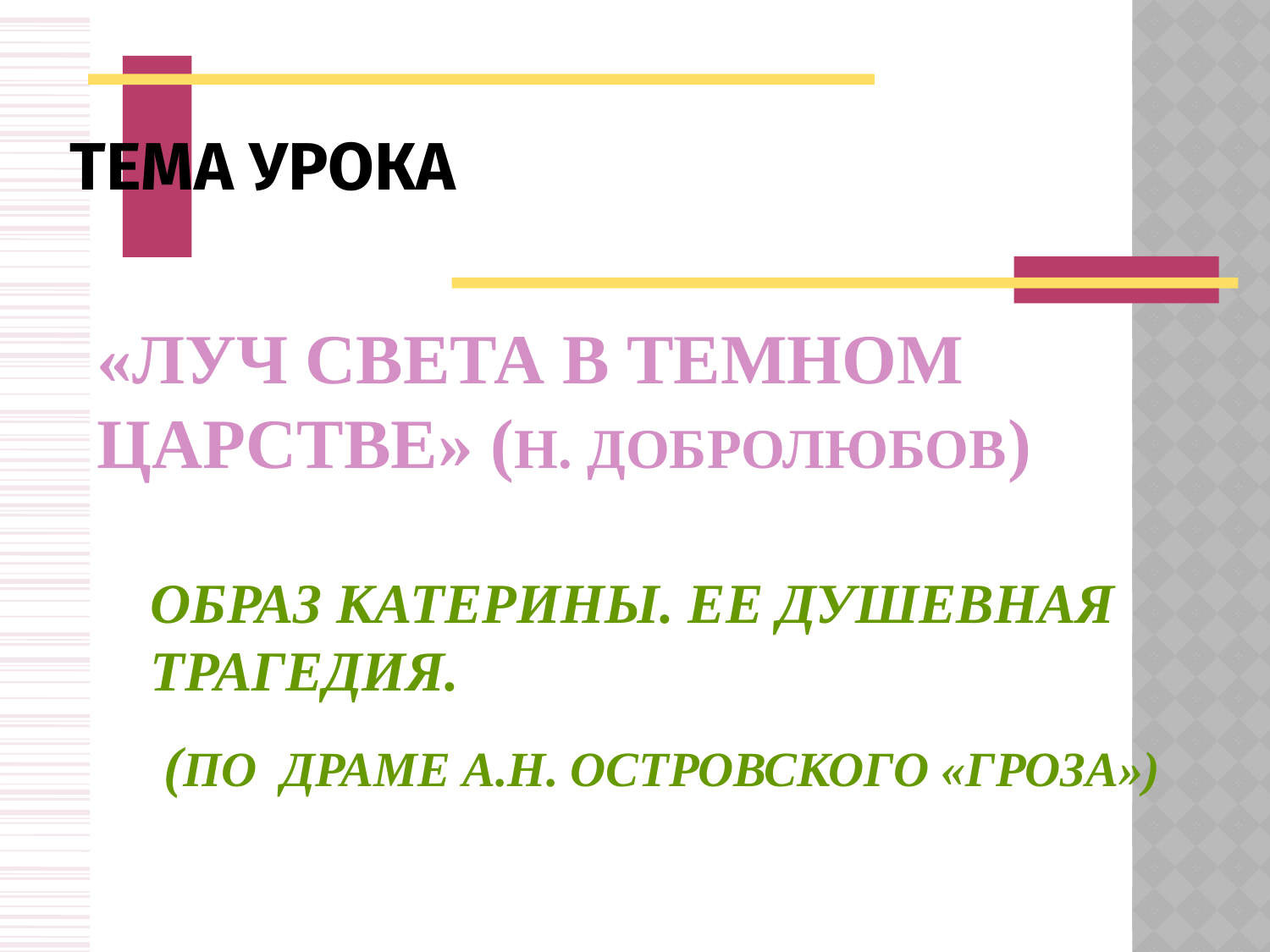

# ТЕМА УРОКА
«ЛУЧ СВЕТА В ТЕМНОМ ЦАРСТВЕ» (Н. ДОБРОЛЮБОВ)
ОБРАЗ КАТЕРИНЫ. ЕЕ ДУШЕВНАЯ ТРАГЕДИЯ.
 (ПО  ДРАМЕ А.Н. ОСТРОВСКОГО «ГРОЗА»)